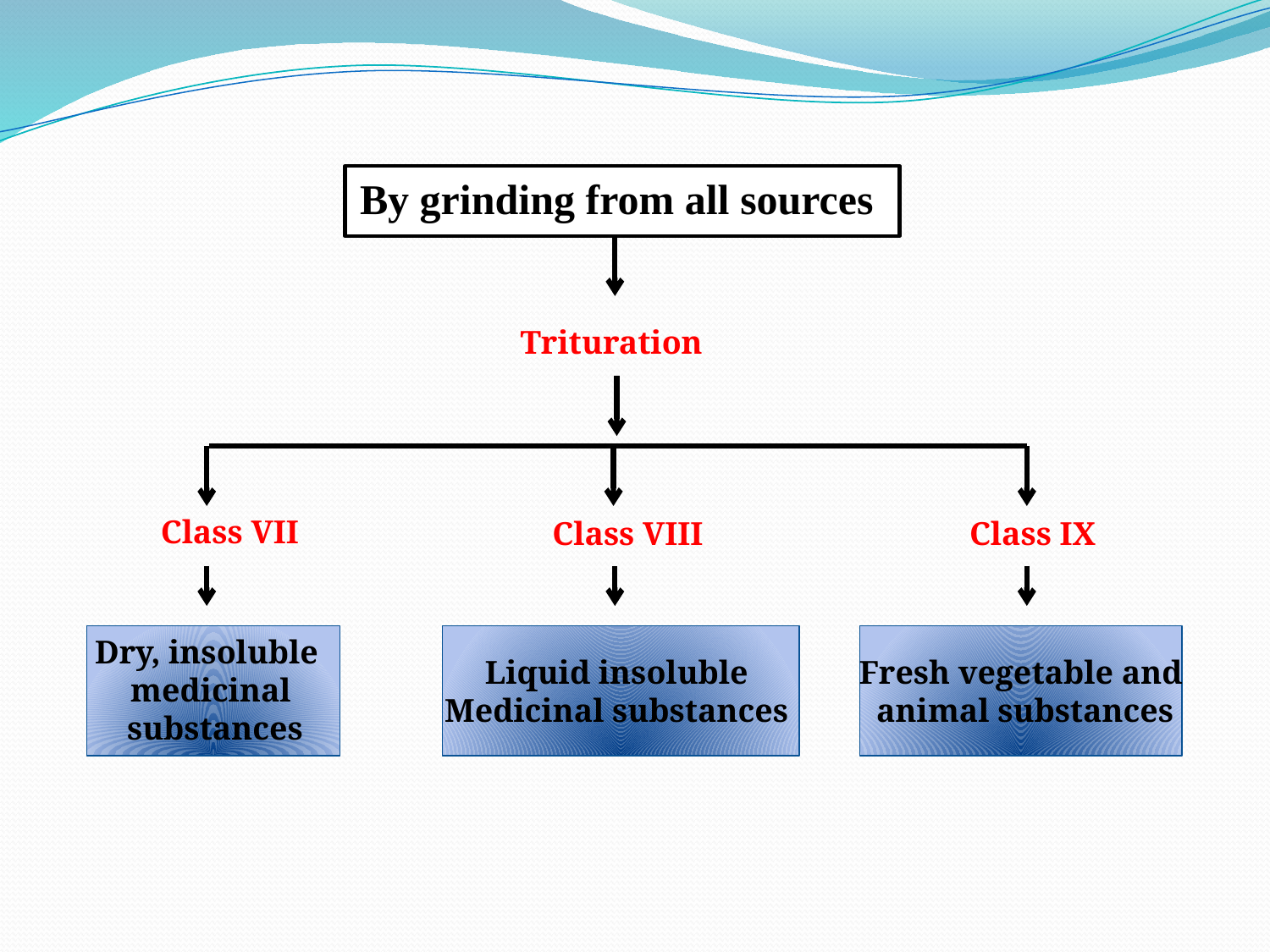

By grinding from all sources

Trituration
Class VII
Class VIII
Class IX
Dry, insoluble
medicinal
 substances

Liquid insoluble
Medicinal substances
Fresh vegetable and
 animal substances